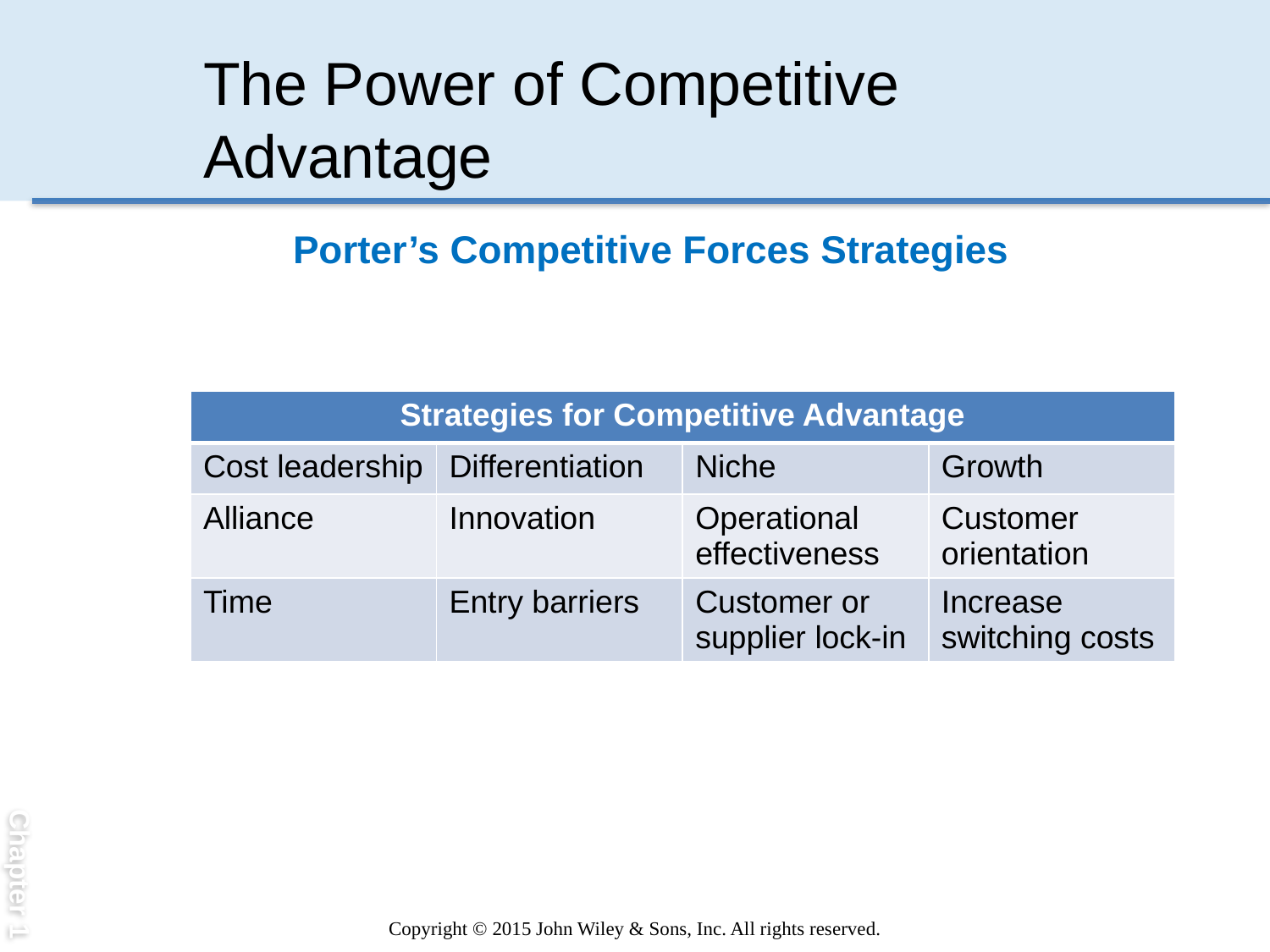

Chapter 1
# The Power of Competitive Advantage
Porter’s Competitive Forces Strategies

| Strategies for Competitive Advantage |  |  |  |
| --- | --- | --- | --- |
| Cost leadership | Differentiation | Niche | Growth |
| Alliance | Innovation | Operational effectiveness | Customer orientation |
| Time | Entry barriers | Customer or supplier lock-in | Increase switching costs |